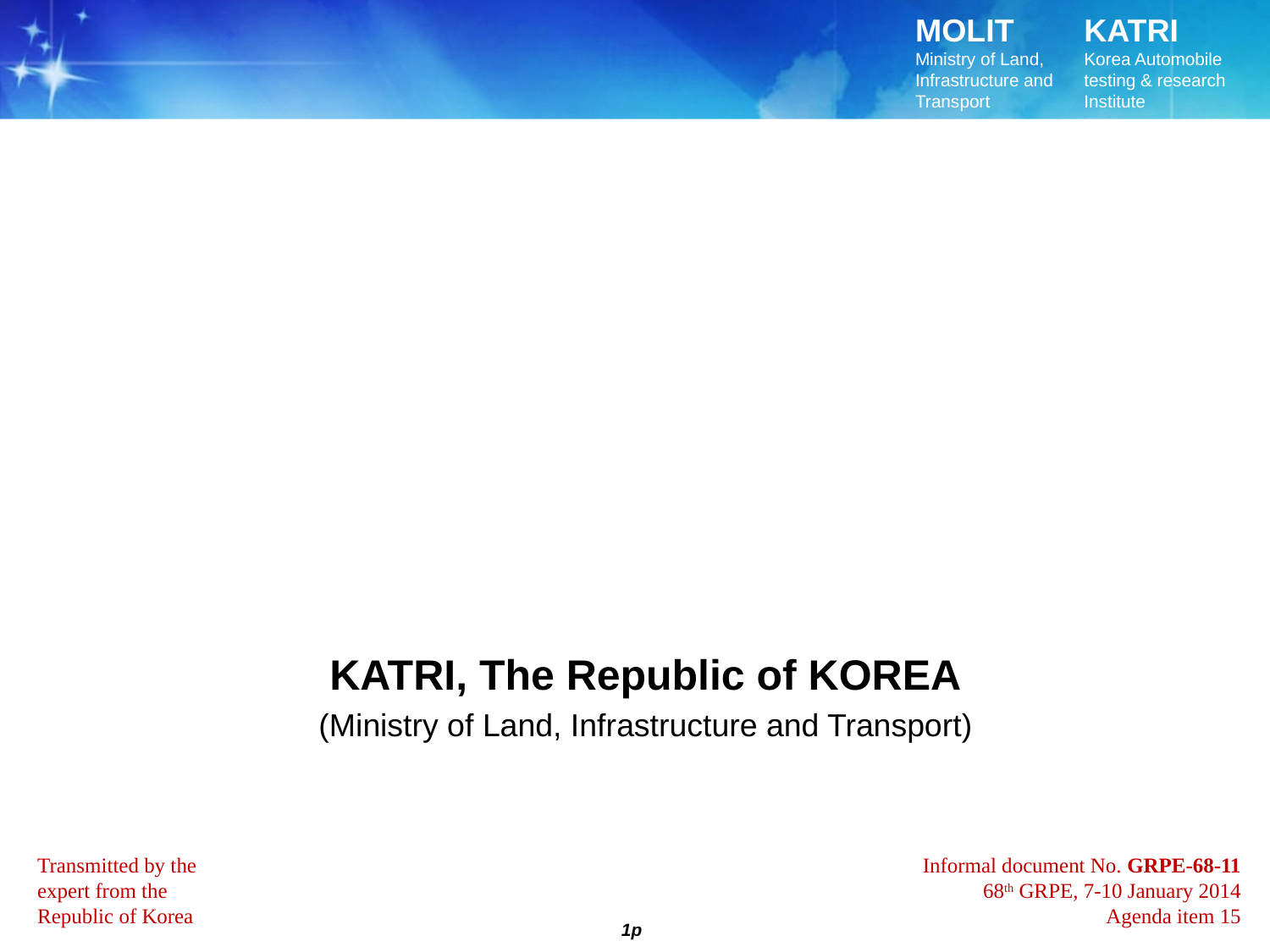

lnformation of Korea Cases on Vehicle Indoor Air Quality (VIAQ)
KATRI, The Republic of KOREA
(Ministry of Land, Infrastructure and Transport)

Transmitted by the expert from the Republic of Korea
Informal document No. GRPE-68-11
68th GRPE, 7-10 January 2014
Agenda item 15